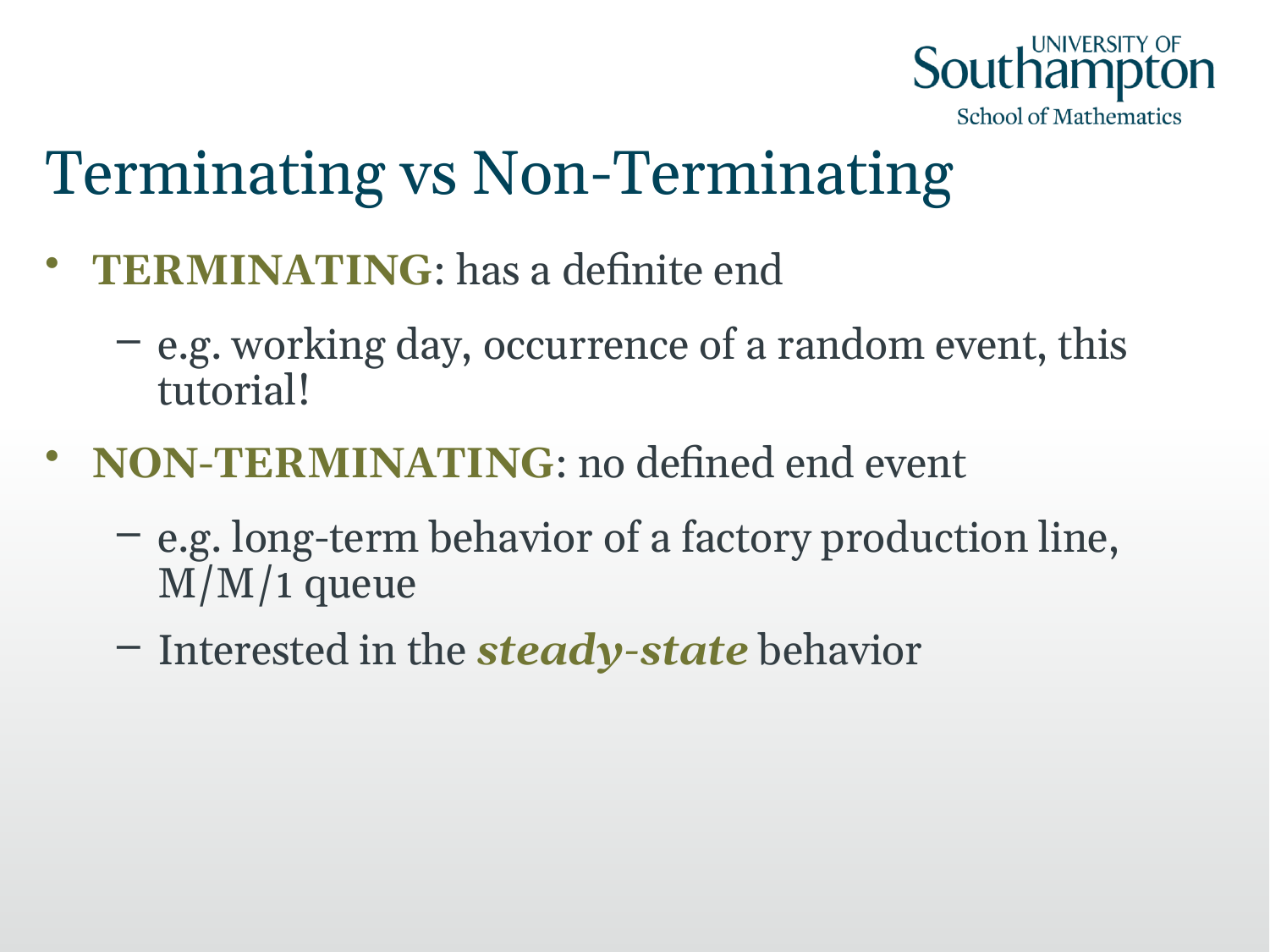

# Terminating vs Non-Terminating
TERMINATING: has a definite end
e.g. working day, occurrence of a random event, this tutorial!
NON-TERMINATING: no defined end event
e.g. long-term behavior of a factory production line, M/M/1 queue
Interested in the steady-state behavior